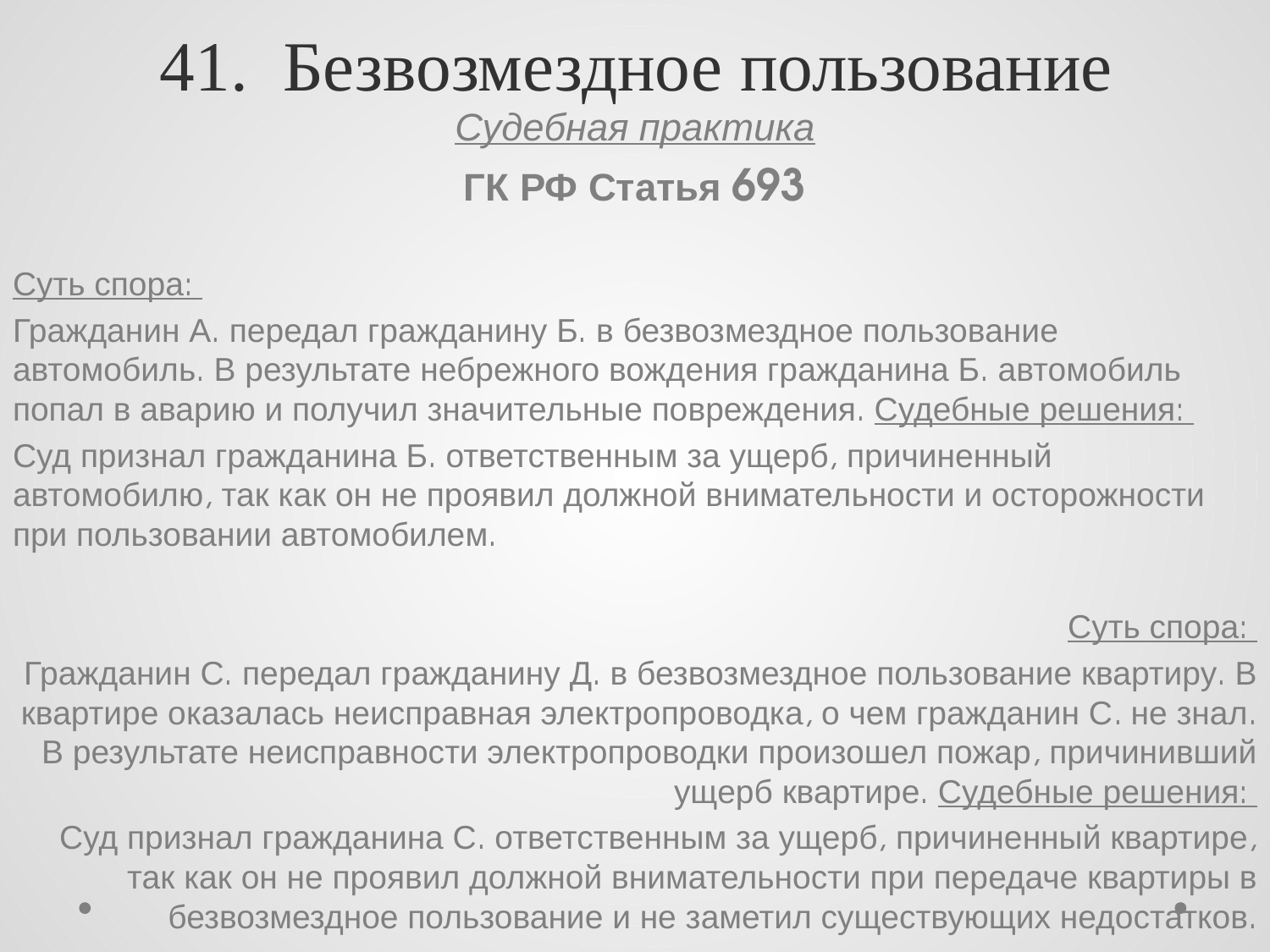

# 41.  Безвозмездное пользование
Судебная практика
ГК РФ Статья 693

Суть спора:
Гражданин А. передал гражданину Б. в безвозмездное пользование автомобиль. В результате небрежного вождения гражданина Б. автомобиль попал в аварию и получил значительные повреждения. Судебные решения:
Суд признал гражданина Б. ответственным за ущерб, причиненный автомобилю, так как он не проявил должной внимательности и осторожности при пользовании автомобилем.

Суть спора:
Гражданин С. передал гражданину Д. в безвозмездное пользование квартиру. В квартире оказалась неисправная электропроводка, о чем гражданин С. не знал. В результате неисправности электропроводки произошел пожар, причинивший ущерб квартире. Судебные решения:
Суд признал гражданина С. ответственным за ущерб, причиненный квартире, так как он не проявил должной внимательности при передаче квартиры в безвозмездное пользование и не заметил существующих недостатков.